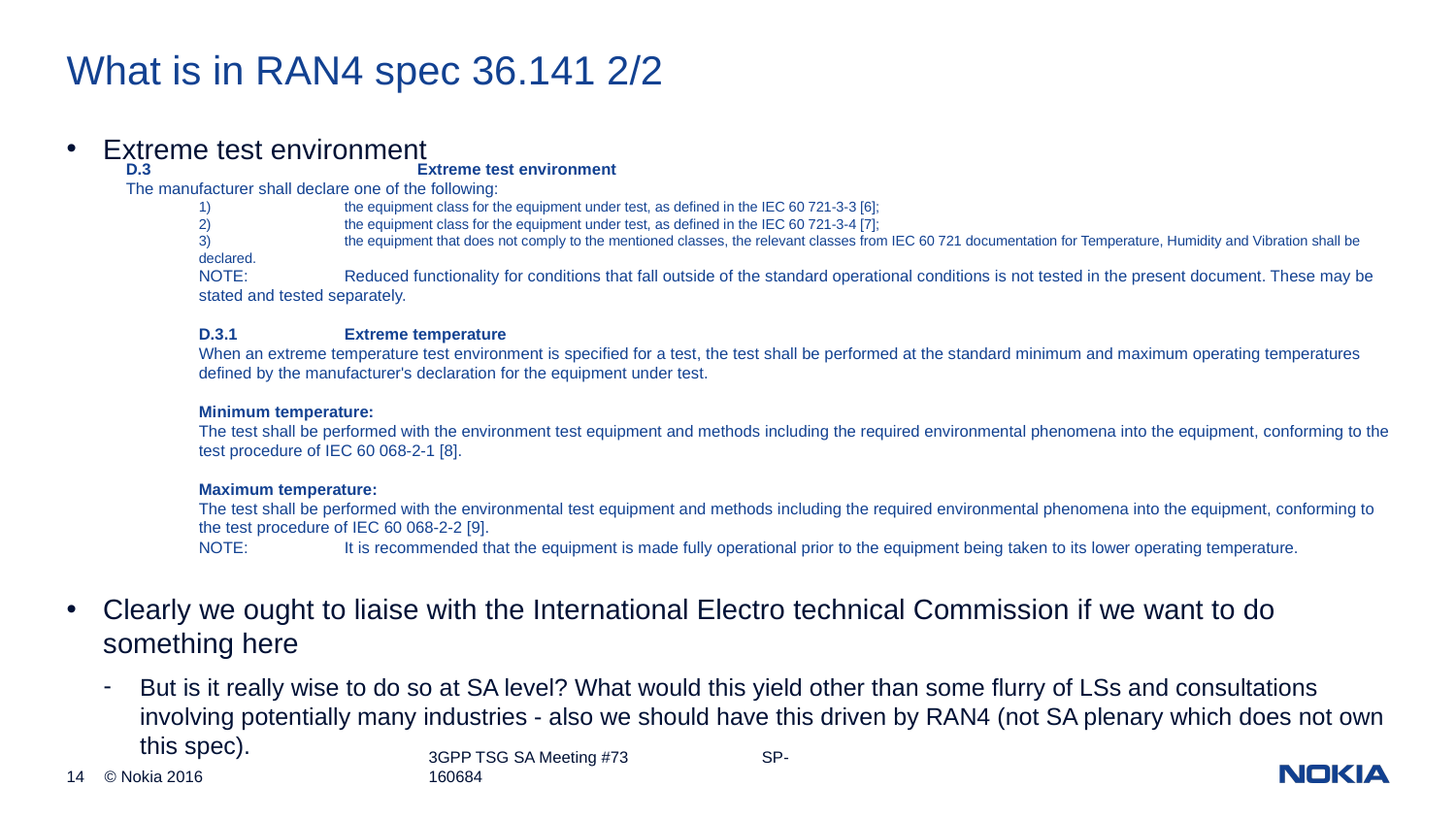

# What is in RAN4 spec 36.141 2/2
Extreme test environment

Clearly we ought to liaise with the International Electro technical Commission if we want to do something here
But is it really wise to do so at SA level? What would this yield other than some flurry of LSs and consultations involving potentially many industries - also we should have this driven by RAN4 (not SA plenary which does not own this spec).

D.3		Extreme test environment
The manufacturer shall declare one of the following:
1)	the equipment class for the equipment under test, as defined in the IEC 60 721-3-3 [6];
2)	the equipment class for the equipment under test, as defined in the IEC 60 721-3-4 [7];
3)	the equipment that does not comply to the mentioned classes, the relevant classes from IEC 60 721 documentation for Temperature, Humidity and Vibration shall be declared.
NOTE:	Reduced functionality for conditions that fall outside of the standard operational conditions is not tested in the present document. These may be stated and tested separately.

D.3.1	Extreme temperature
When an extreme temperature test environment is specified for a test, the test shall be performed at the standard minimum and maximum operating temperatures defined by the manufacturer's declaration for the equipment under test.

Minimum temperature:
The test shall be performed with the environment test equipment and methods including the required environmental phenomena into the equipment, conforming to the test procedure of IEC 60 068-2-1 [8].

Maximum temperature:
The test shall be performed with the environmental test equipment and methods including the required environmental phenomena into the equipment, conforming to the test procedure of IEC 60 068-2-2 [9].
NOTE:	It is recommended that the equipment is made fully operational prior to the equipment being taken to its lower operating temperature.
3GPP TSG SA Meeting #73                             SP-160684